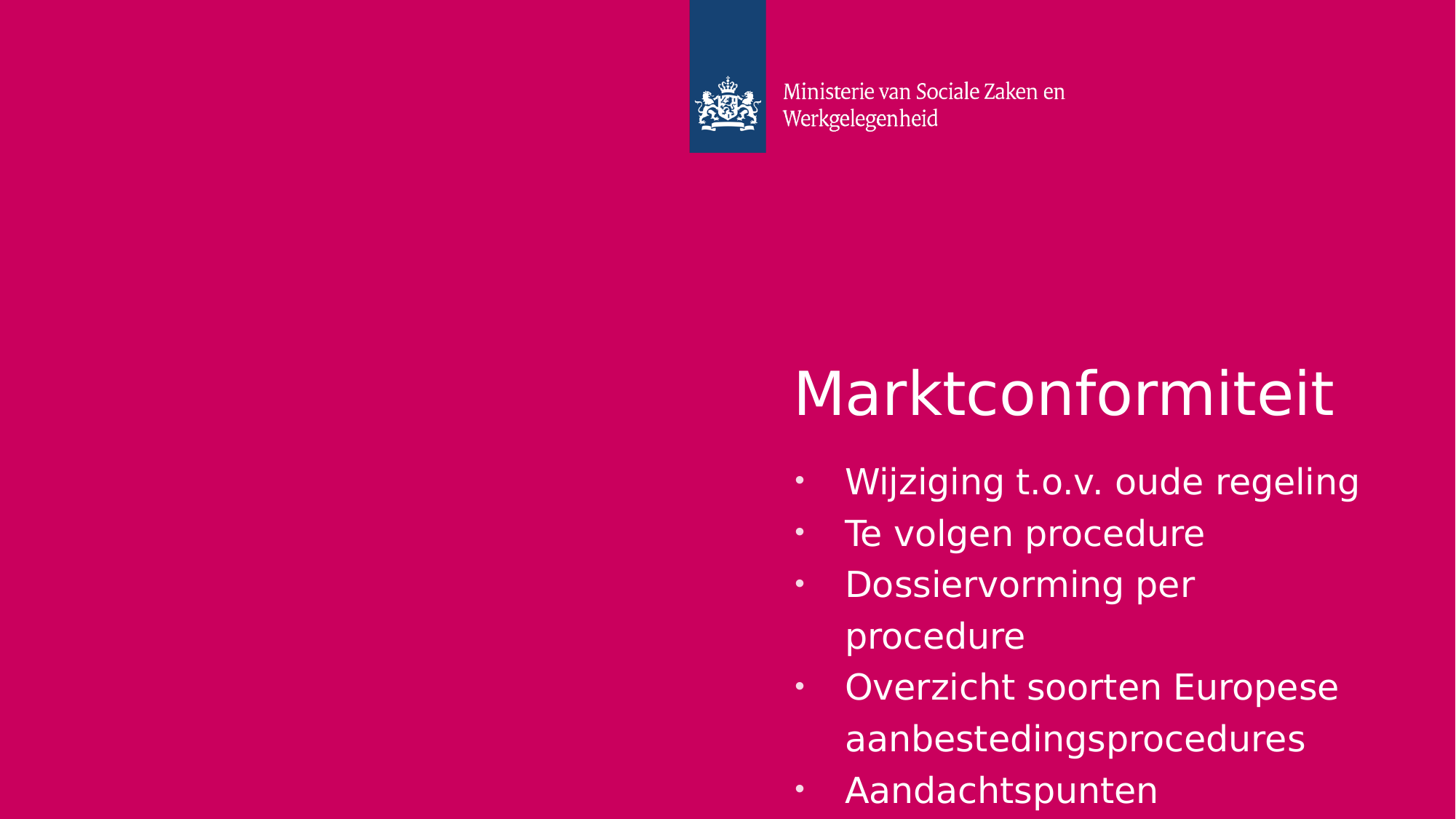

# Marktconformiteit
Wijziging t.o.v. oude regeling
Te volgen procedure
Dossiervorming per procedure
Overzicht soorten Europese aanbestedingsprocedures
Aandachtspunten